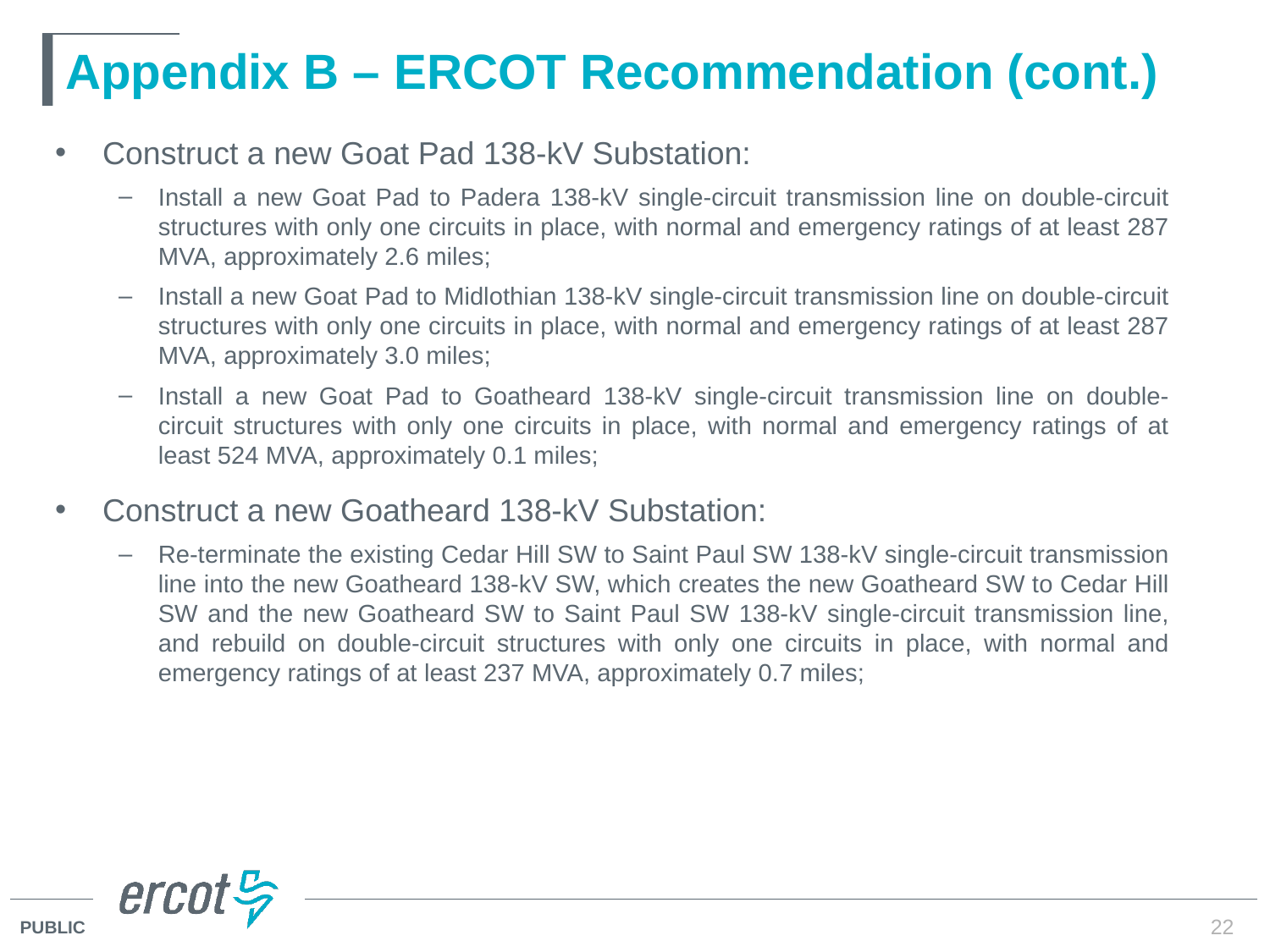

# Appendix B – ERCOT Recommendation (cont.)
Construct a new Goat Pad 138-kV Substation:
Install a new Goat Pad to Padera 138-kV single-circuit transmission line on double-circuit structures with only one circuits in place, with normal and emergency ratings of at least 287 MVA, approximately 2.6 miles;
Install a new Goat Pad to Midlothian 138-kV single-circuit transmission line on double-circuit structures with only one circuits in place, with normal and emergency ratings of at least 287 MVA, approximately 3.0 miles;
Install a new Goat Pad to Goatheard 138-kV single-circuit transmission line on double-circuit structures with only one circuits in place, with normal and emergency ratings of at least 524 MVA, approximately 0.1 miles;
Construct a new Goatheard 138-kV Substation:
Re-terminate the existing Cedar Hill SW to Saint Paul SW 138-kV single-circuit transmission line into the new Goatheard 138-kV SW, which creates the new Goatheard SW to Cedar Hill SW and the new Goatheard SW to Saint Paul SW 138-kV single-circuit transmission line, and rebuild on double-circuit structures with only one circuits in place, with normal and emergency ratings of at least 237 MVA, approximately 0.7 miles;
22